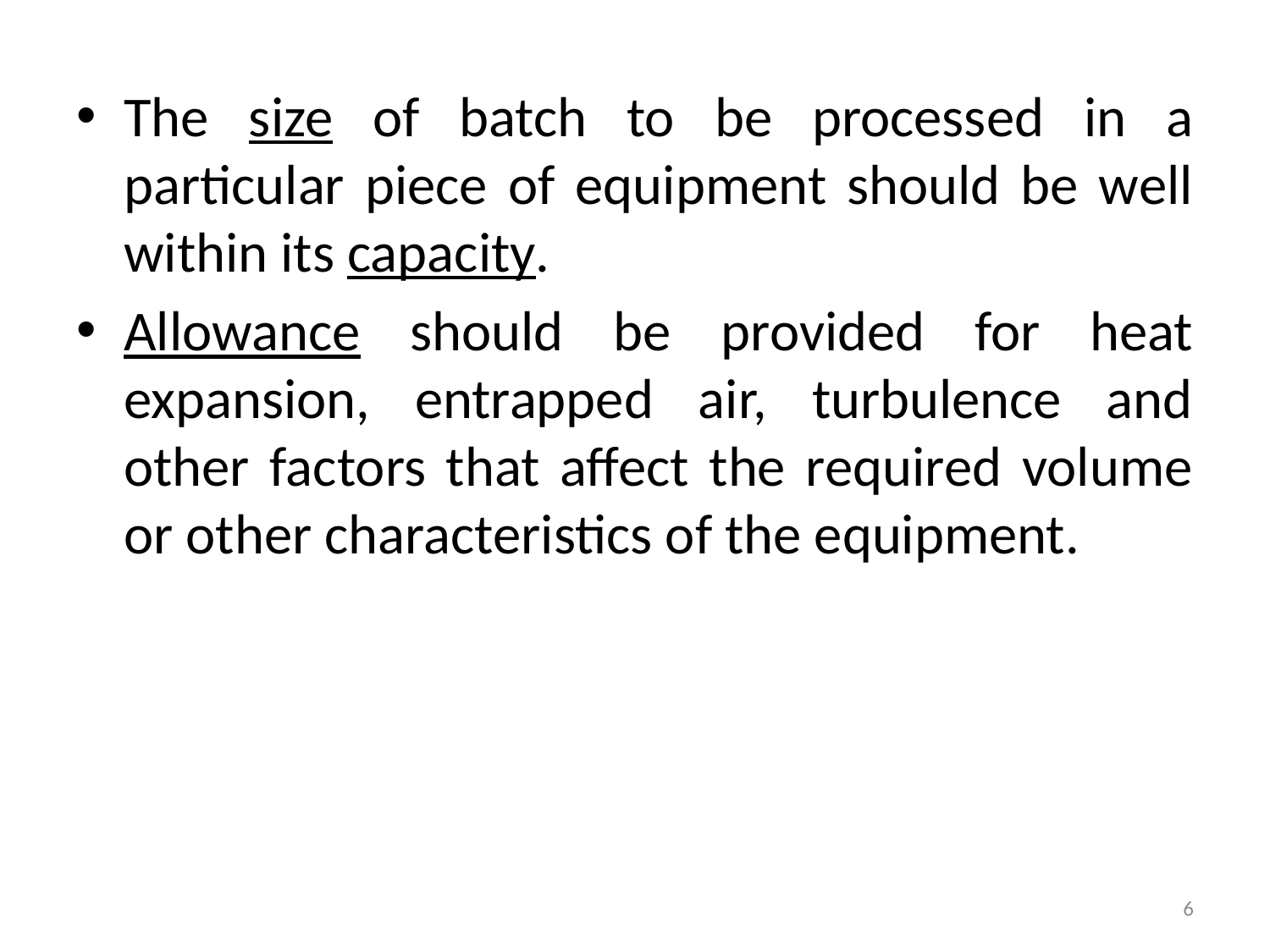

The size of batch to be processed in a particular piece of equipment should be well within its capacity.
Allowance should be provided for heat expansion, entrapped air, turbulence and other factors that affect the required volume or other characteristics of the equipment.

6